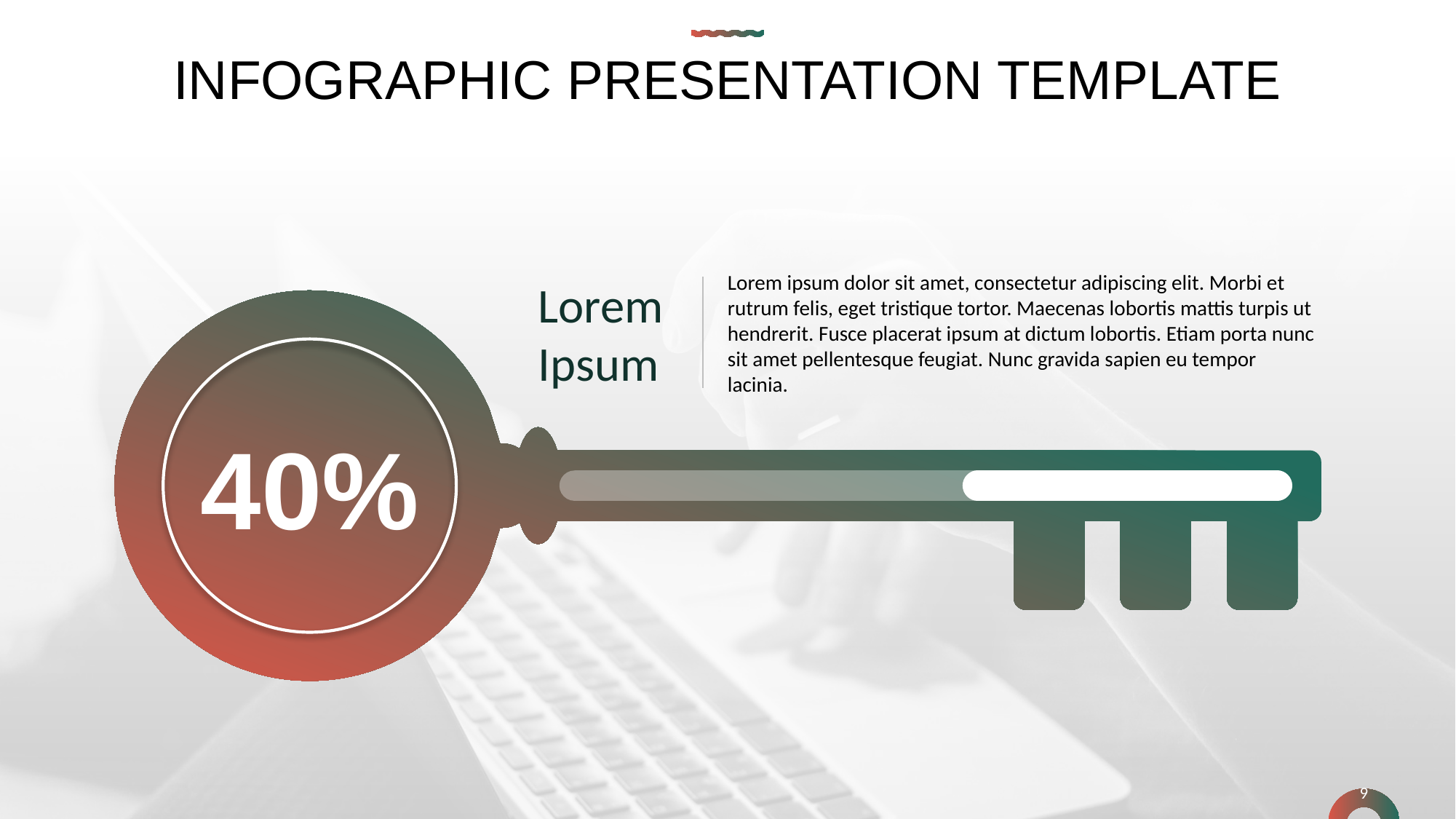

# INFOGRAPHIC PRESENTATION TEMPLATE
Lorem
Ipsum
Lorem ipsum dolor sit amet, consectetur adipiscing elit. Morbi et rutrum felis, eget tristique tortor. Maecenas lobortis mattis turpis ut hendrerit. Fusce placerat ipsum at dictum lobortis. Etiam porta nunc sit amet pellentesque feugiat. Nunc gravida sapien eu tempor lacinia.

40%

9